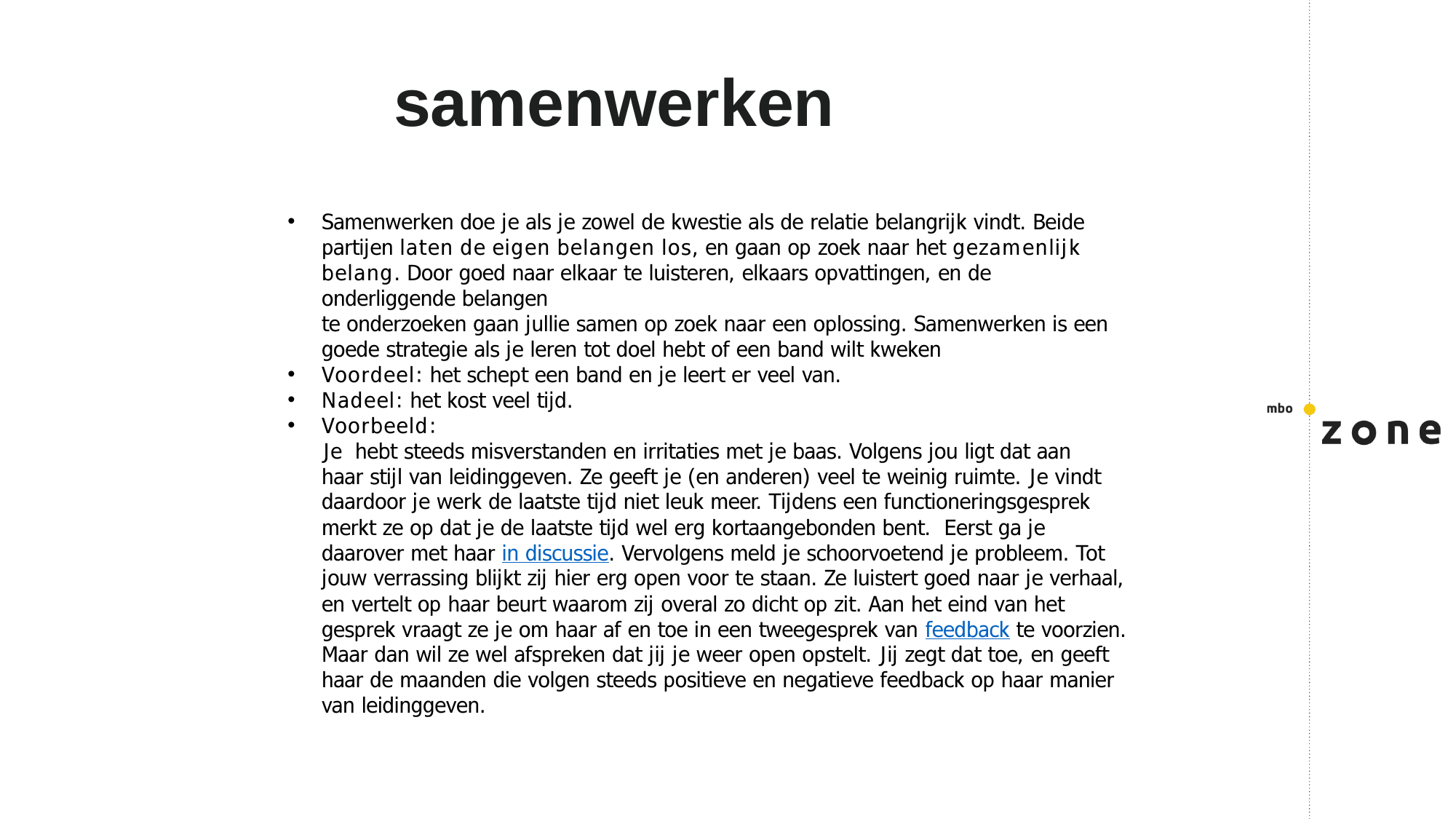

# samenwerken
Samenwerken doe je als je zowel de kwestie als de relatie belangrijk vindt. Beide partijen laten de eigen belangen los, en gaan op zoek naar het gezamenlijk belang. Door goed naar elkaar te luisteren, elkaars opvattingen, en de onderliggende belangen
te onderzoeken gaan jullie samen op zoek naar een oplossing. Samenwerken is een goede strategie als je leren tot doel hebt of een band wilt kweken
Voordeel: het schept een band en je leert er veel van.
Nadeel: het kost veel tijd.
Voorbeeld:
Je  hebt steeds misverstanden en irritaties met je baas. Volgens jou ligt dat aan haar stijl van leidinggeven. Ze geeft je (en anderen) veel te weinig ruimte. Je vindt daardoor je werk de laatste tijd niet leuk meer. Tijdens een functioneringsgesprek merkt ze op dat je de laatste tijd wel erg kortaangebonden bent.  Eerst ga je daarover met haar in discussie. Vervolgens meld je schoorvoetend je probleem. Tot jouw verrassing blijkt zij hier erg open voor te staan. Ze luistert goed naar je verhaal, en vertelt op haar beurt waarom zij overal zo dicht op zit. Aan het eind van het gesprek vraagt ze je om haar af en toe in een tweegesprek van feedback te voorzien. Maar dan wil ze wel afspreken dat jij je weer open opstelt. Jij zegt dat toe, en geeft haar de maanden die volgen steeds positieve en negatieve feedback op haar manier van leidinggeven.